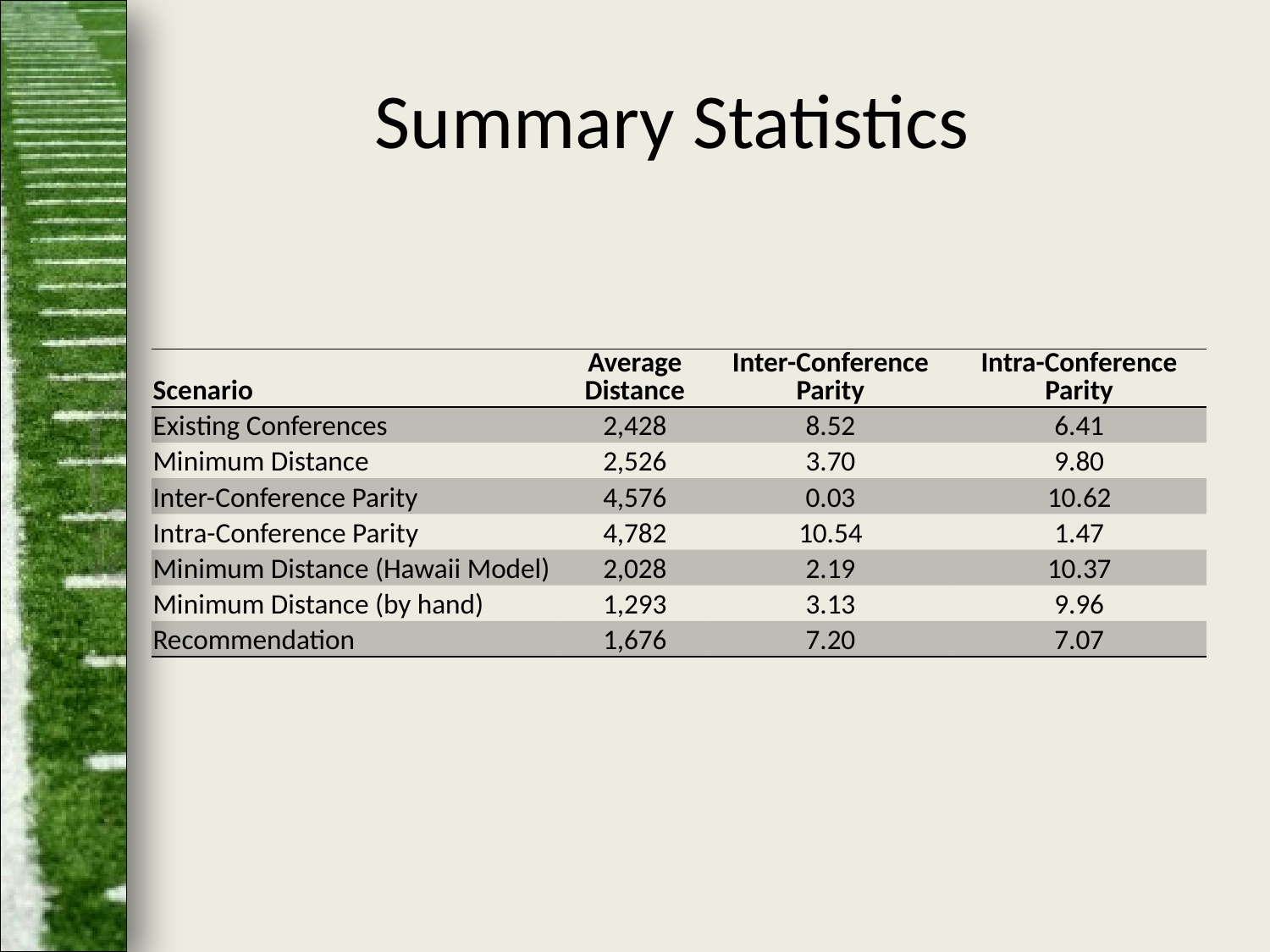

# Summary Statistics
| Scenario | Average Distance | Inter-Conference Parity | Intra-Conference Parity |
| --- | --- | --- | --- |
| Existing Conferences | 2,428 | 8.52 | 6.41 |
| Minimum Distance | 2,526 | 3.70 | 9.80 |
| Inter-Conference Parity | 4,576 | 0.03 | 10.62 |
| Intra-Conference Parity | 4,782 | 10.54 | 1.47 |
| Minimum Distance (Hawaii Model) | 2,028 | 2.19 | 10.37 |
| Minimum Distance (by hand) | 1,293 | 3.13 | 9.96 |
| Recommendation | 1,676 | 7.20 | 7.07 |